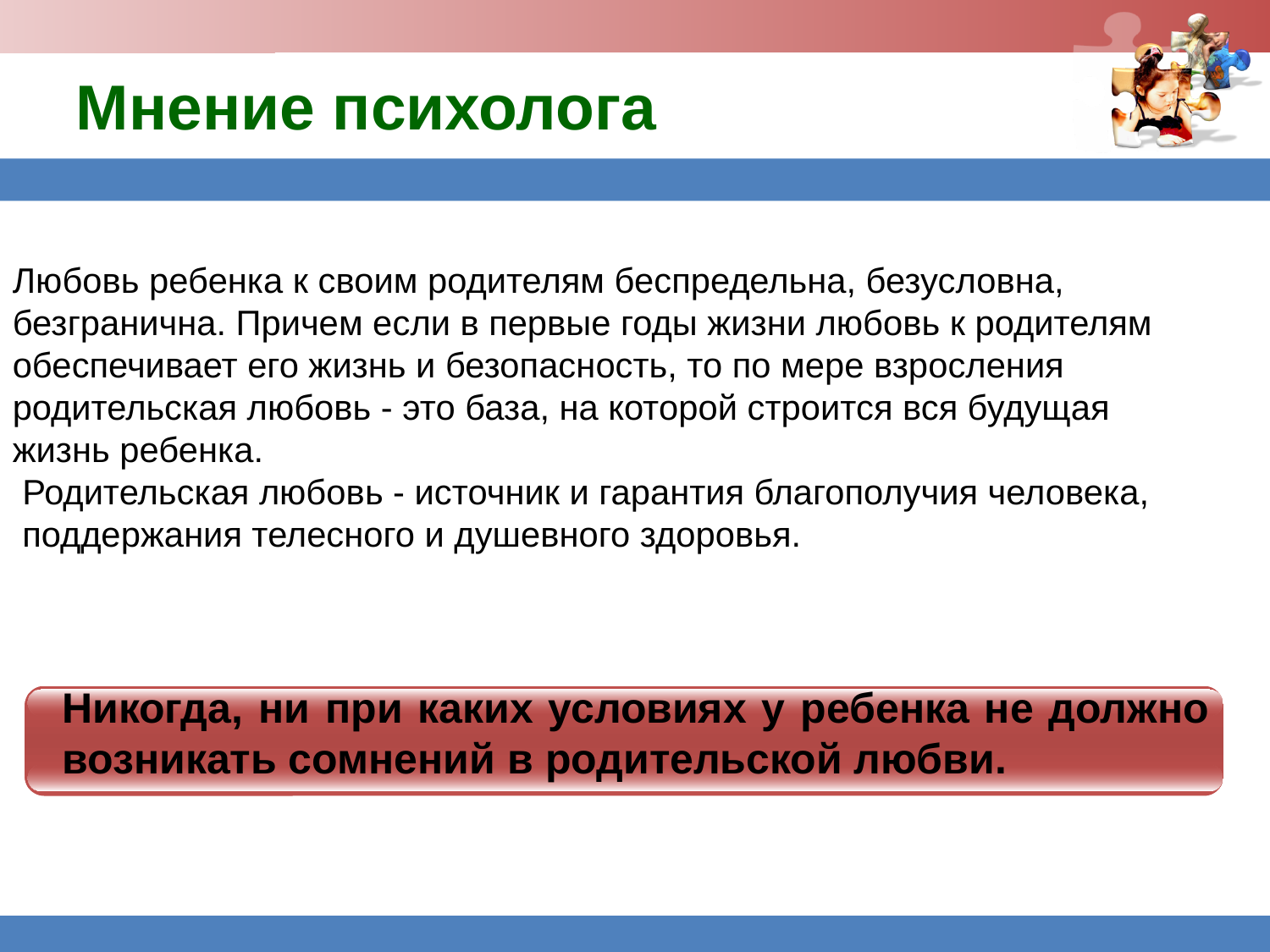

Мнение психолога
Любовь ребенка к своим родителям беспредельна, безусловна,
безгранична. Причем если в первые годы жизни любовь к родителям
обеспечивает его жизнь и безопасность, то по мере взросления
родительская любовь - это база, на которой строится вся будущая
жизнь ребенка.
 Родительская любовь - источник и гарантия благополучия человека,
 поддержания телесного и душевного здоровья.
Никогда, ни при каких условиях y ребенка не должно возникать сомнений в родительской любви.